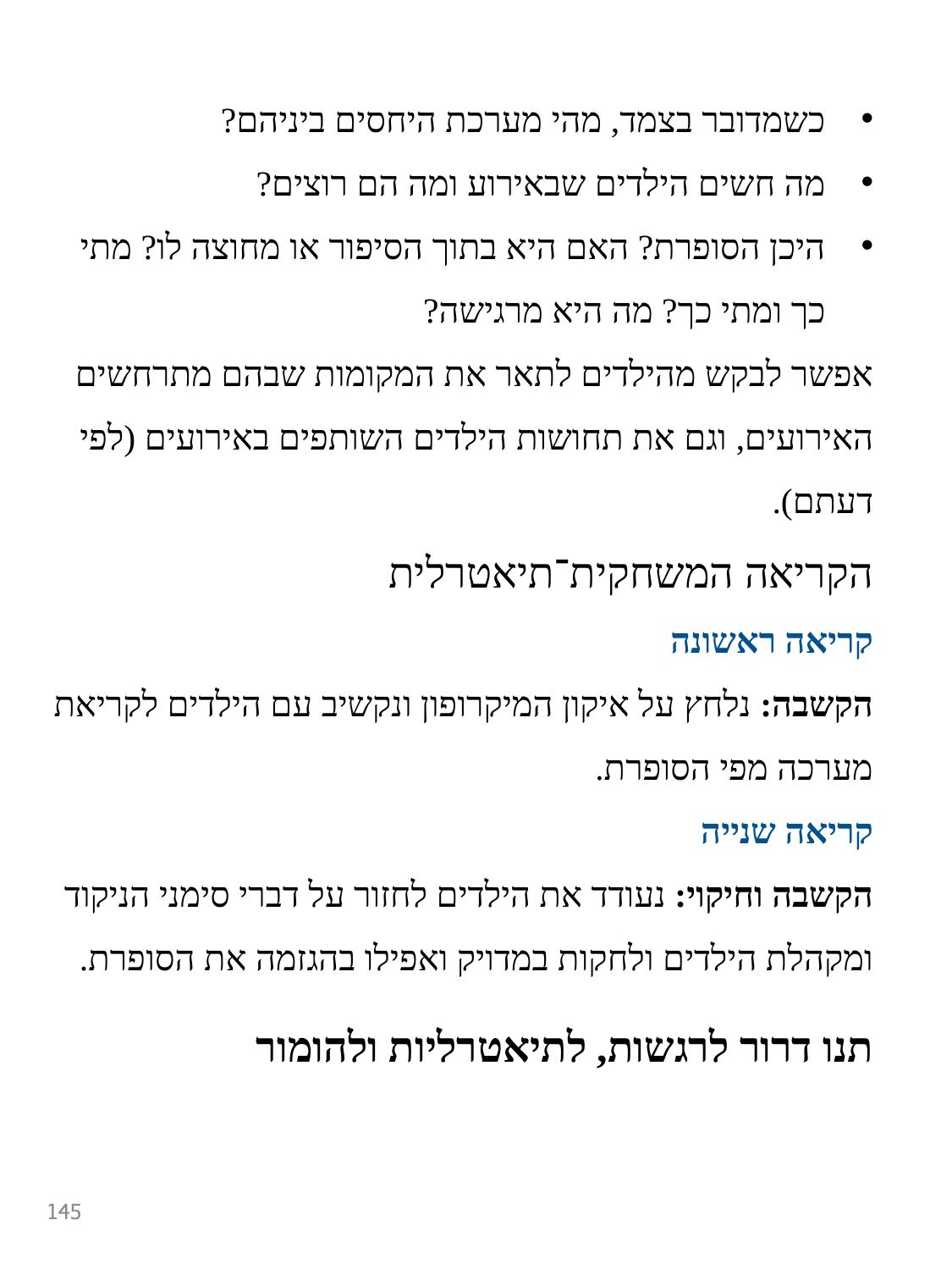

כשמדובר בצמד, מהי מערכת היחסים ביניהם?
מה חשים הילדים שבאירוע ומה הם רוצים?
היכן הסופרת? האם היא בתוך הסיפור או מחוצה לו? מתי כך ומתי כך? מה היא מרגישה?
אפשר לבקש מהילדים לתאר את המקומות שבהם מתרחשים האירועים, וגם את תחושות הילדים השותפים באירועים (לפי דעתם).
הקריאה המשחקית־תיאטרלית
קריאה ראשונה
הקשבה: נלחץ על איקון המיקרופון ונקשיב עם הילדים לקריאת מערכה מפי הסופרת.
קריאה שנייה
הקשבה וחיקוי: נעודד את הילדים לחזור על דברי סימני הניקוד ומקהלת הילדים ולחקות במדויק ואפילו בהגזמה את הסופרת.

תנו דרור לרגשות, לתיאטרליות ולהומור

145